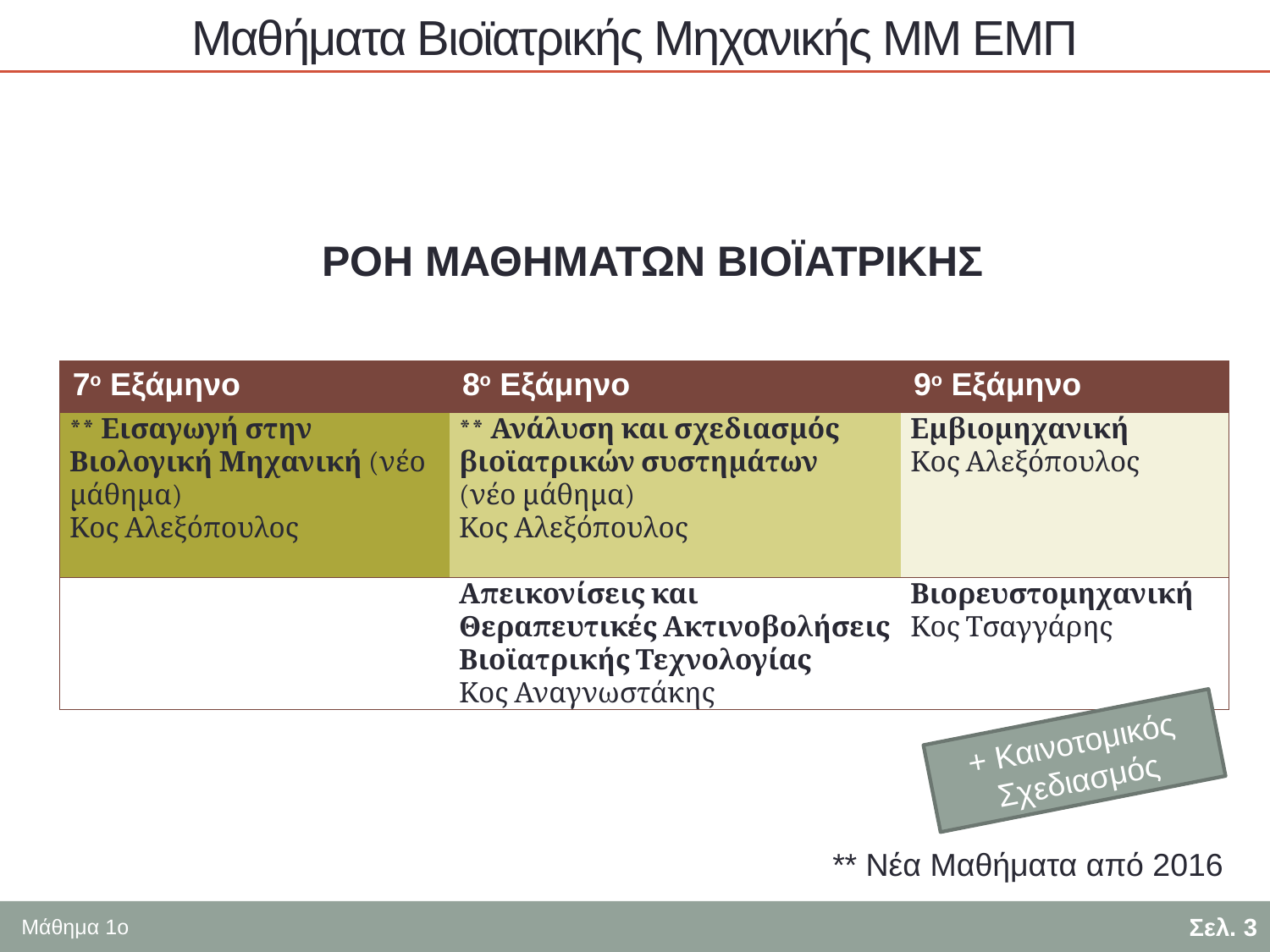

# Μαθήματα Βιοϊατρικής Μηχανικής ΜΜ ΕΜΠ
ΡΟΗ ΜΑΘΗΜΑΤΩΝ ΒΙΟΪΑΤΡΙΚΗΣ
| 7ο Εξάμηνο | 8ο Εξάμηνο | 9ο Εξάμηνο |
| --- | --- | --- |
| \*\* Εισαγωγή στην Βιολογική Μηχανική (νέο μάθημα) Κος Αλεξόπουλος | \*\* Ανάλυση και σχεδιασμός βιοϊατρικών συστημάτων (νέο μάθημα) Κος Αλεξόπουλος | Εμβιομηχανική Κος Αλεξόπουλος |
|  | Απεικονίσεις και Θεραπευτικές Ακτινοβολήσεις Βιοϊατρικής Τεχνολογίας Κος Αναγνωστάκης | Βιορευστομηχανική Κος Τσαγγάρης |
+ Καινοτομικός
Σχεδιασμός
** Νέα Μαθήματα από 2016
Σελ. 3